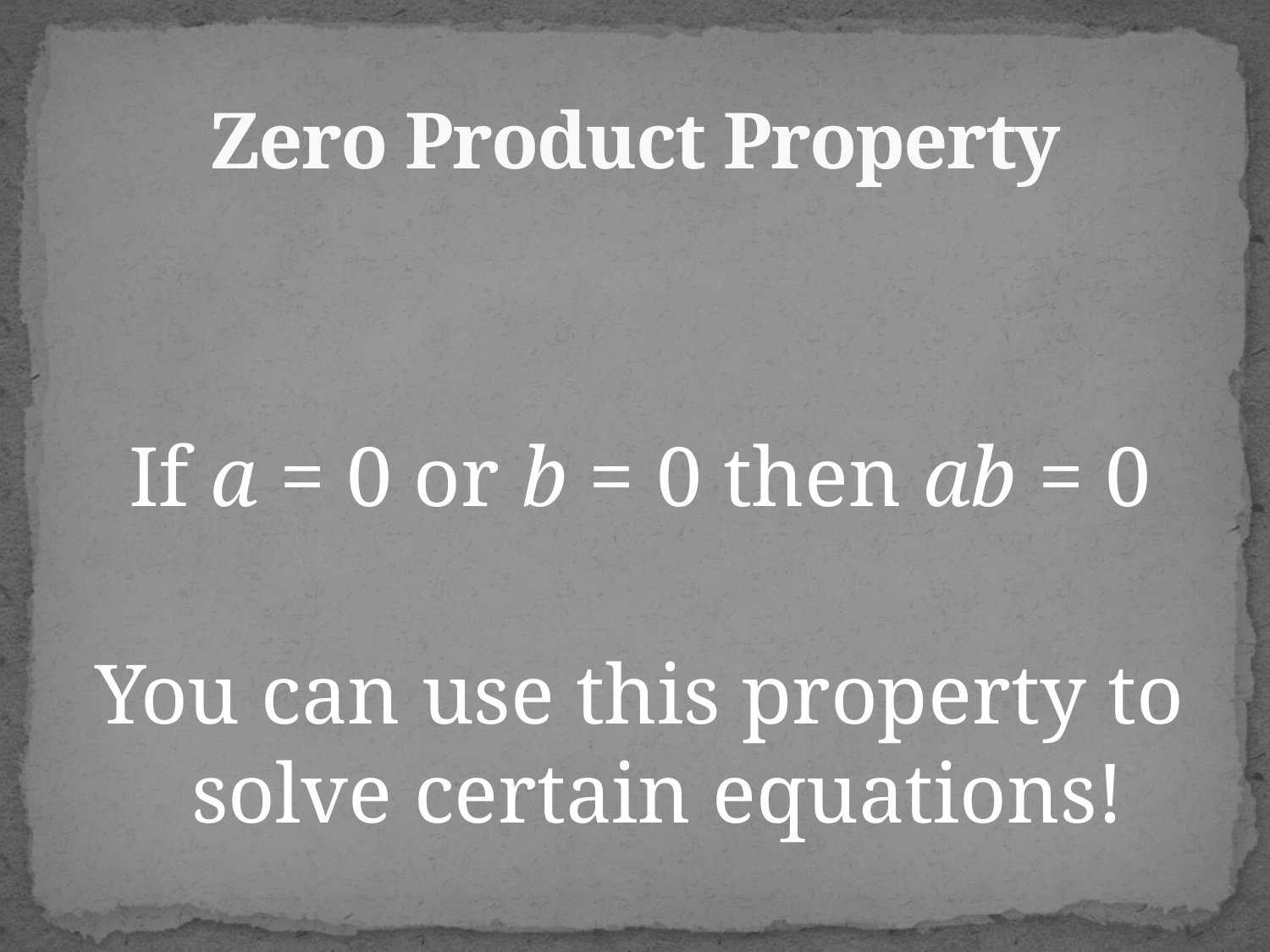

# Zero Product Property

If a = 0 or b = 0 then ab = 0

You can use this property to solve certain equations!